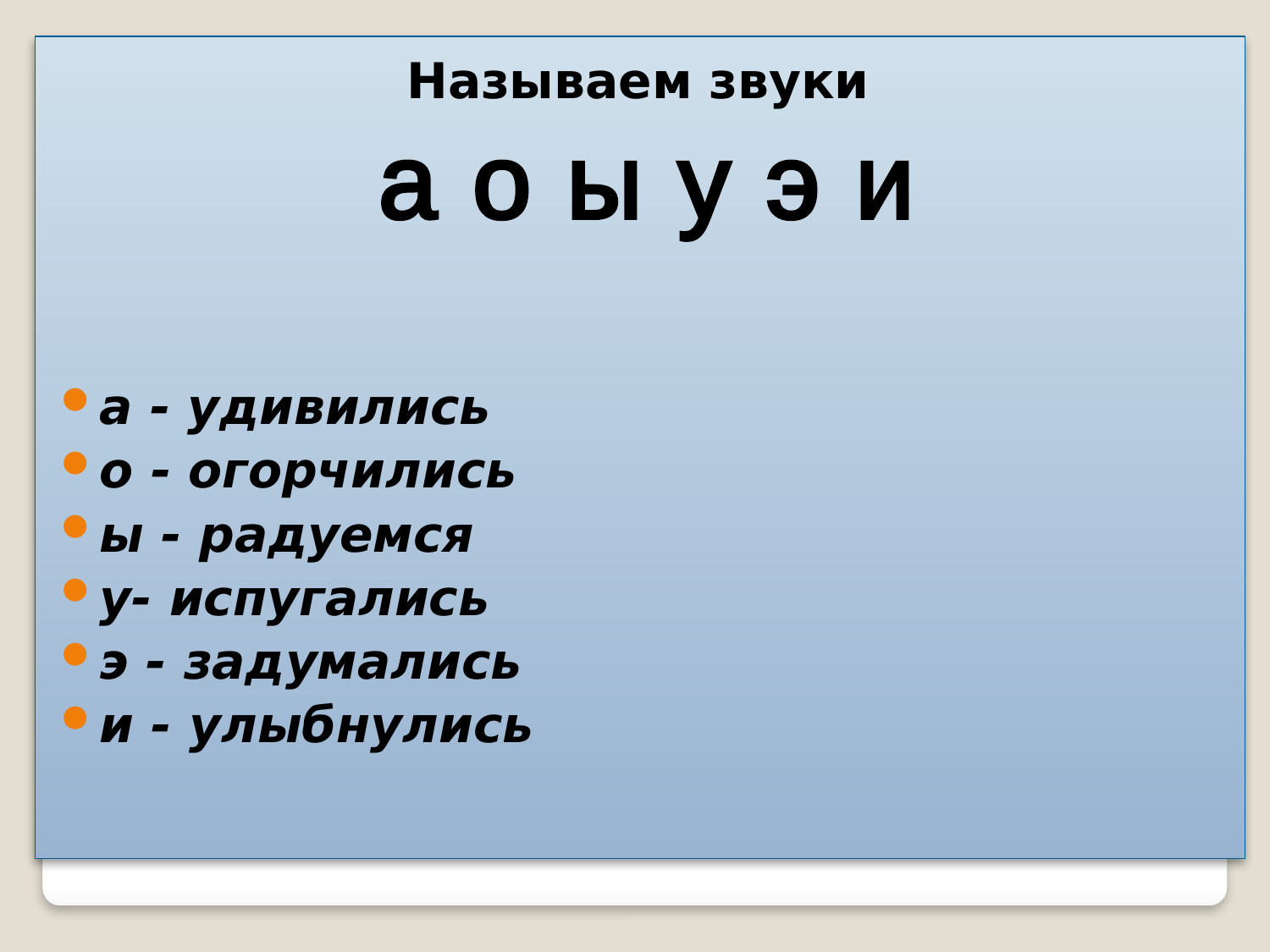

Называем звуки
а о ы у э и

а - удивились
о - огорчились
ы - радуемся
у- испугались
э - задумались
и - улыбнулись

#